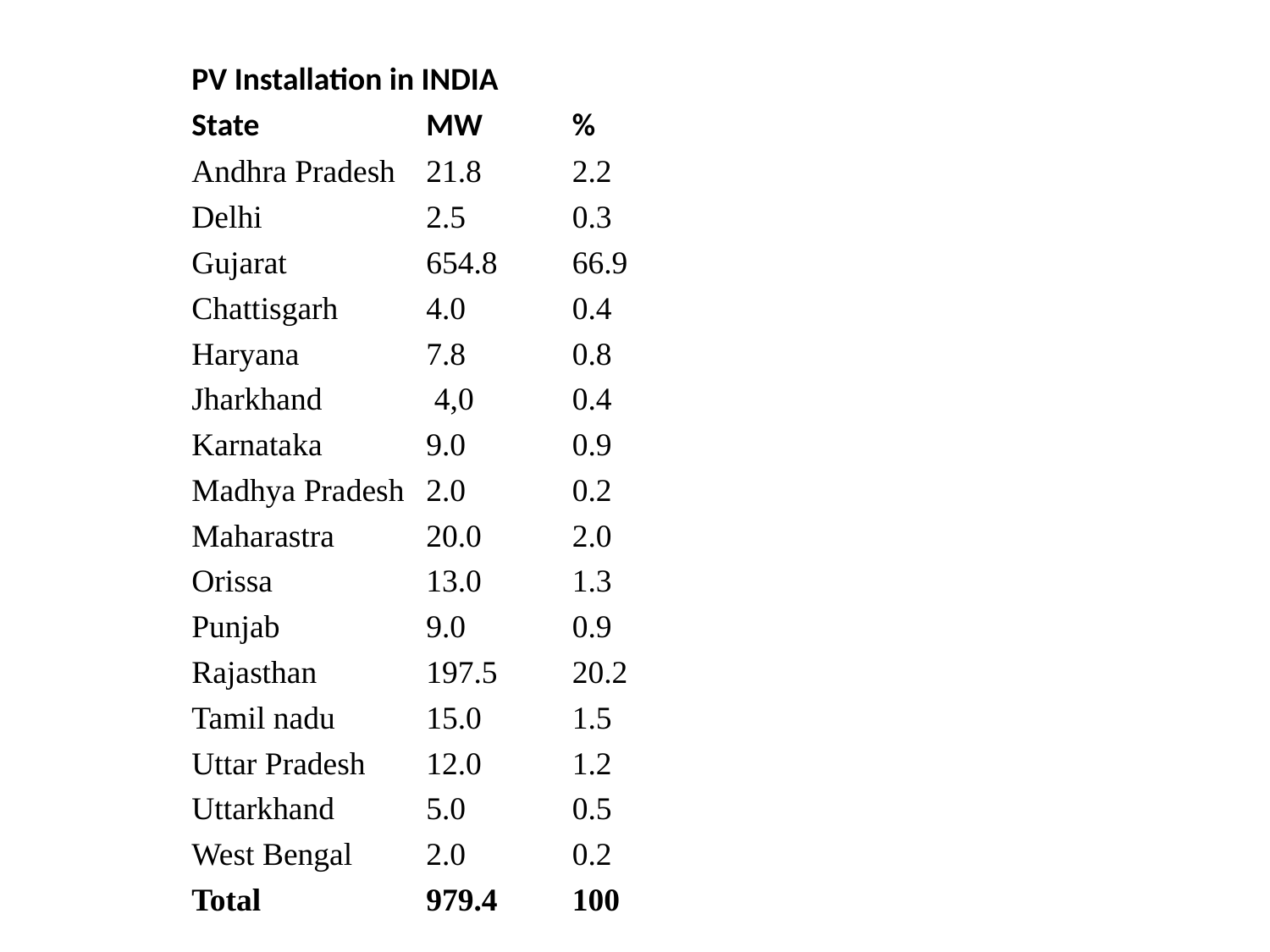

| PV Installation in INDIA |  |  |
| --- | --- | --- |
| State | MW | % |
| Andhra Pradesh | 21.8 | 2.2 |
| Delhi | 2.5 | 0.3 |
| Gujarat | 654.8 | 66.9 |
| Chattisgarh | 4.0 | 0.4 |
| Haryana | 7.8 | 0.8 |
| Jharkhand | 4,0 | 0.4 |
| Karnataka | 9.0 | 0.9 |
| Madhya Pradesh | 2.0 | 0.2 |
| Maharastra | 20.0 | 2.0 |
| Orissa | 13.0 | 1.3 |
| Punjab | 9.0 | 0.9 |
| Rajasthan | 197.5 | 20.2 |
| Tamil nadu | 15.0 | 1.5 |
| Uttar Pradesh | 12.0 | 1.2 |
| Uttarkhand | 5.0 | 0.5 |
| West Bengal | 2.0 | 0.2 |
| Total | 979.4 | 100 |